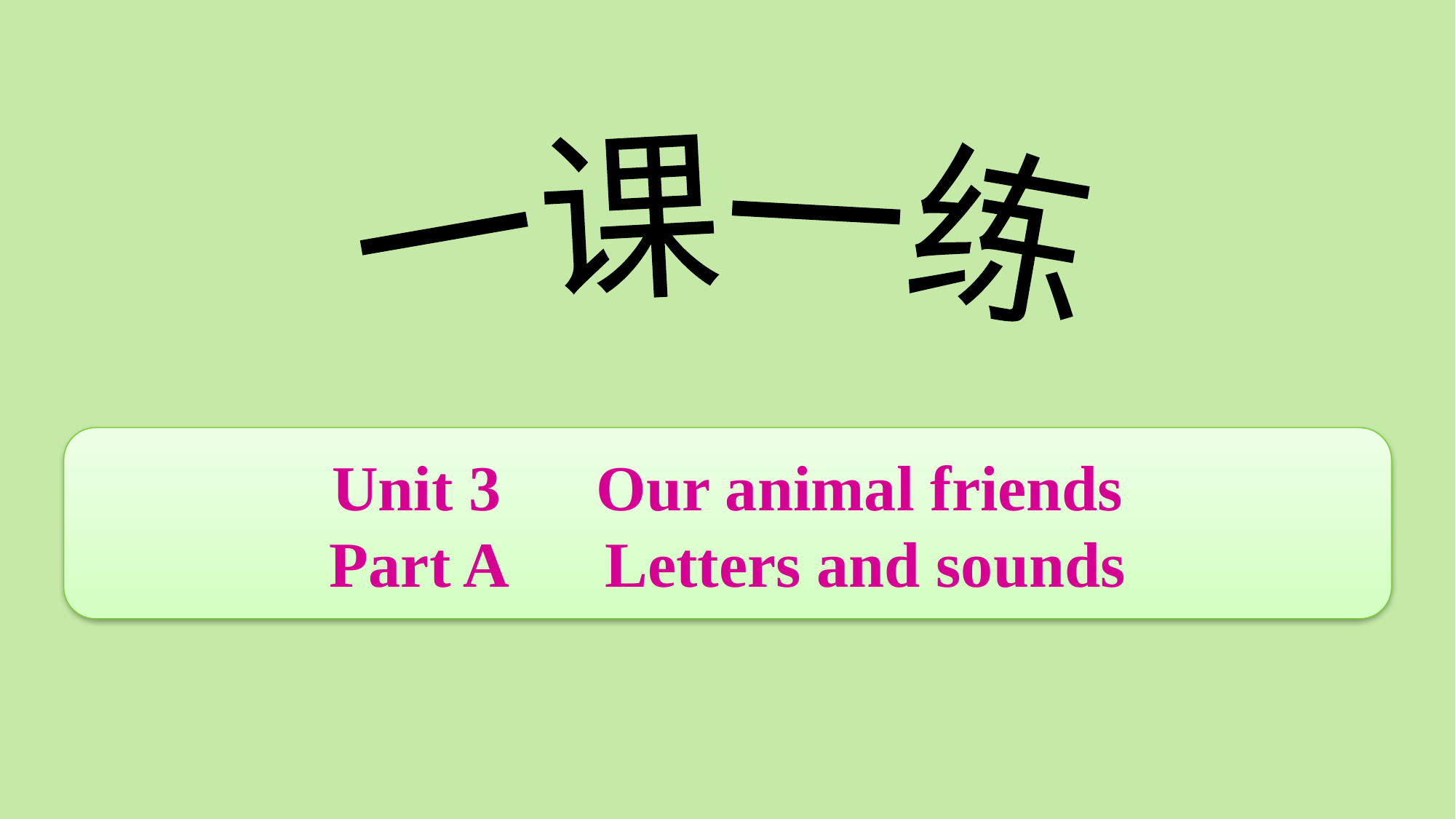

Unit 3　Our animal friends
Part A　Letters and sounds